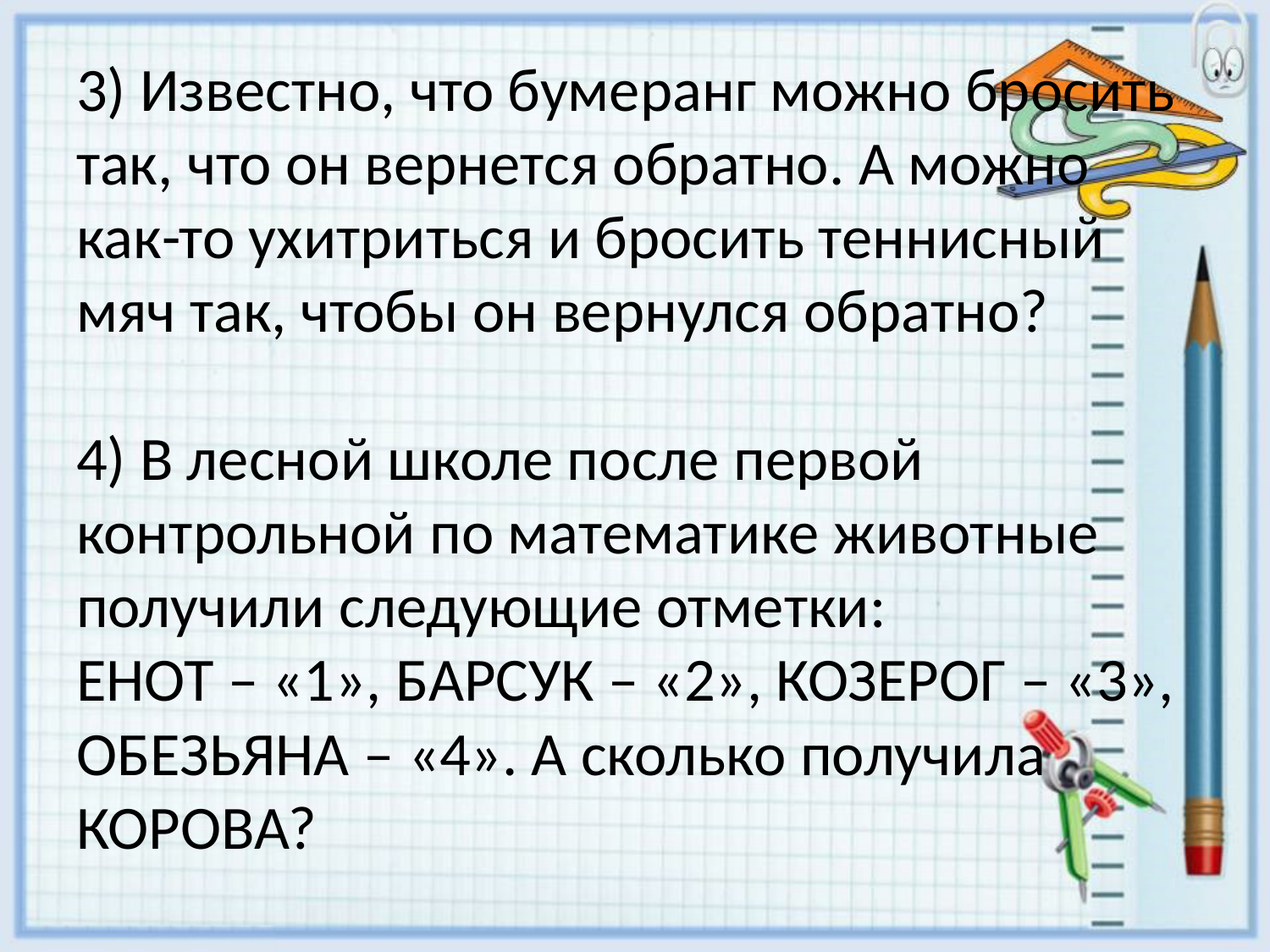

# 3) Известно, что бумеранг можно бросить так, что он вернется обратно. А можно как-то ухитриться и бросить теннисный мяч так, чтобы он вернулся обратно? 4) В лесной школе после первой контрольной по математике животные получили следующие отметки: ЕНОТ – «1», БАРСУК – «2», КОЗЕРОГ – «3», ОБЕЗЬЯНА – «4». А сколько получила КОРОВА?